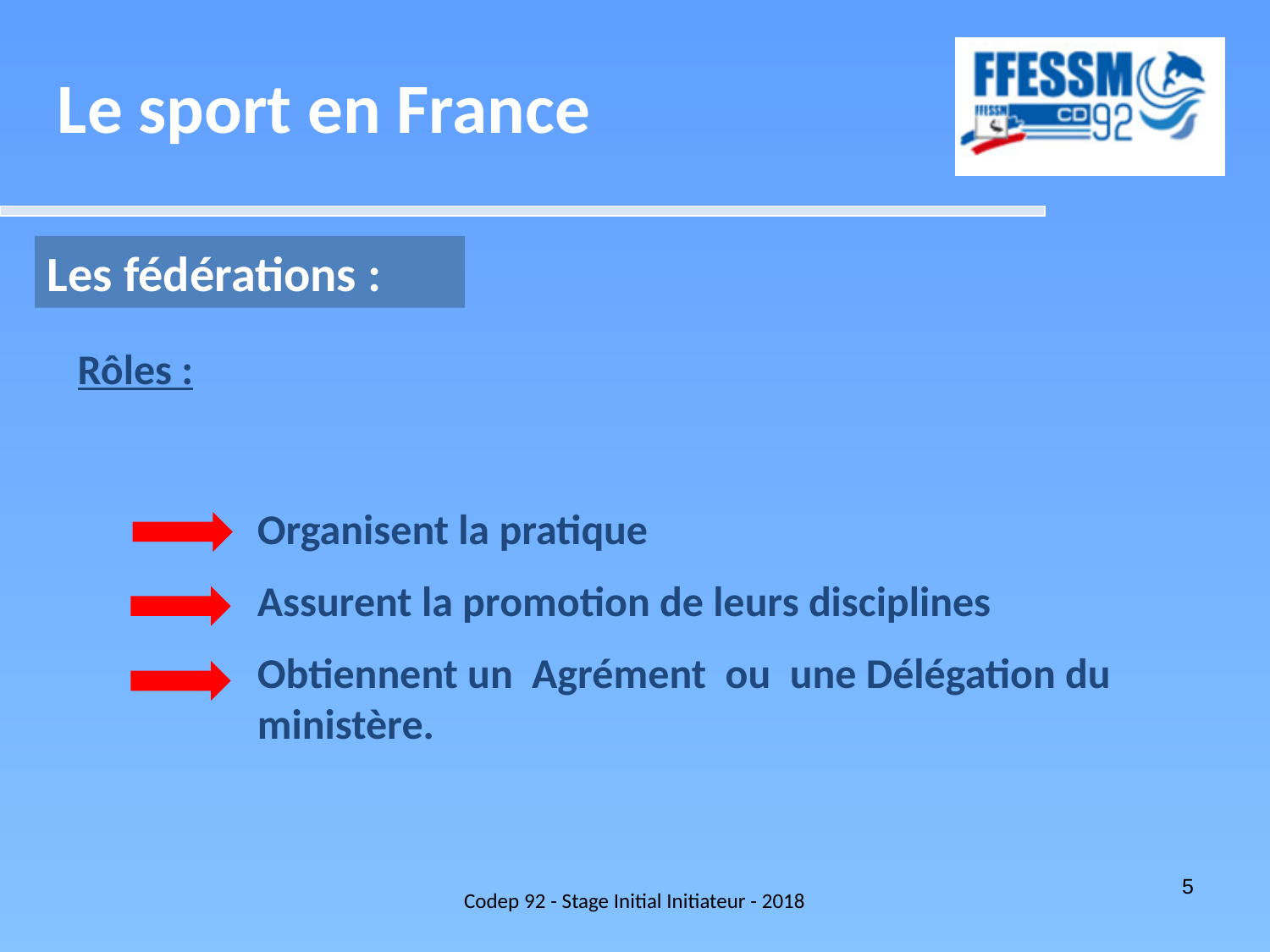

Le sport en France
Les fédérations :
Rôles :
Organisent la pratique
Assurent la promotion de leurs disciplines
Obtiennent un  Agrément  ou  une Délégation du ministère.

Codep 92 - Stage Initial Initiateur - 2018
5